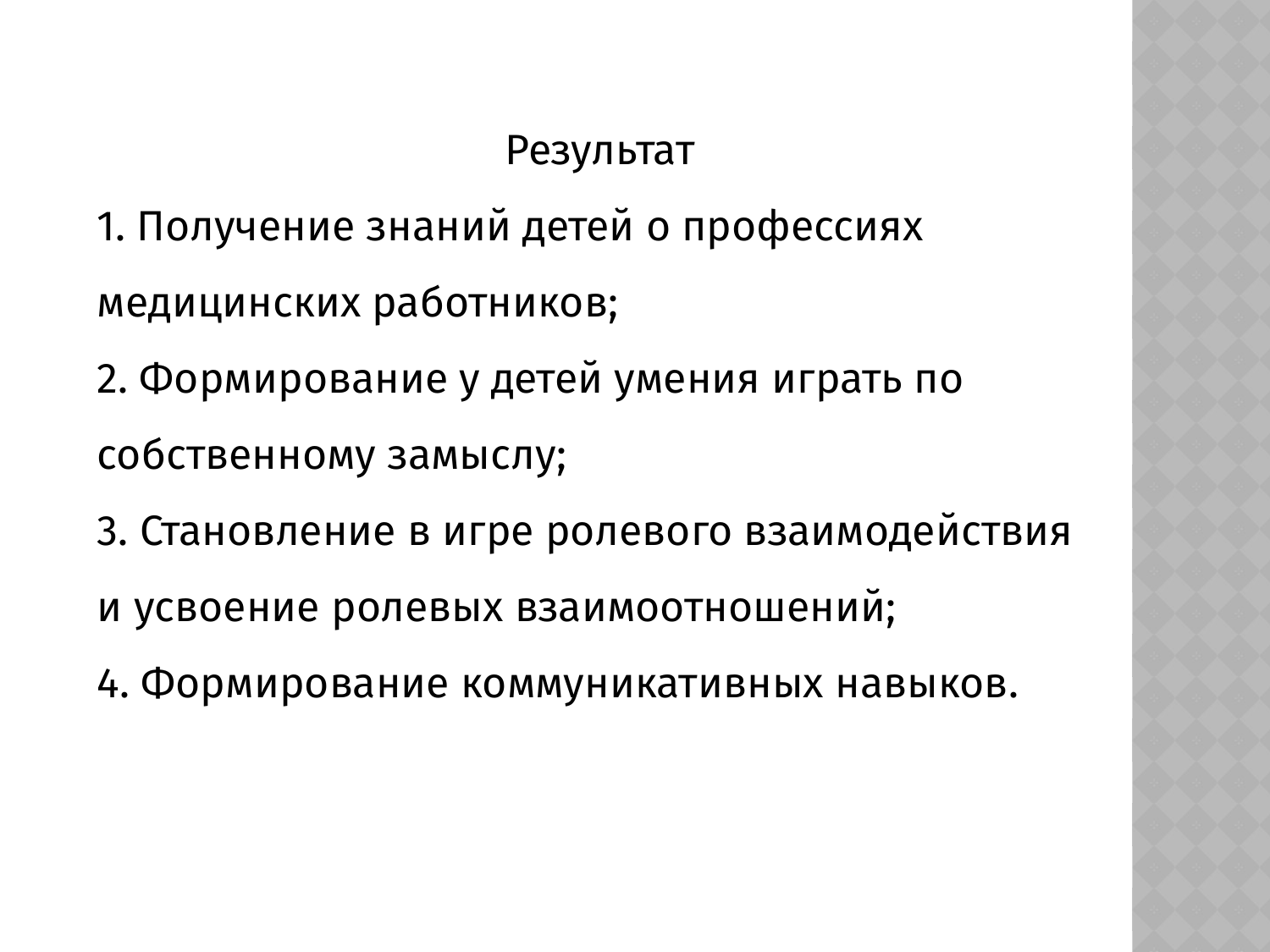

Результат
1. Получение знаний детей о профессиях медицинских работников;
2. Формирование у детей умения играть по собственному замыслу;
3. Становление в игре ролевого взаимодействия и усвоение ролевых взаимоотношений;
4. Формирование коммуникативных навыков.